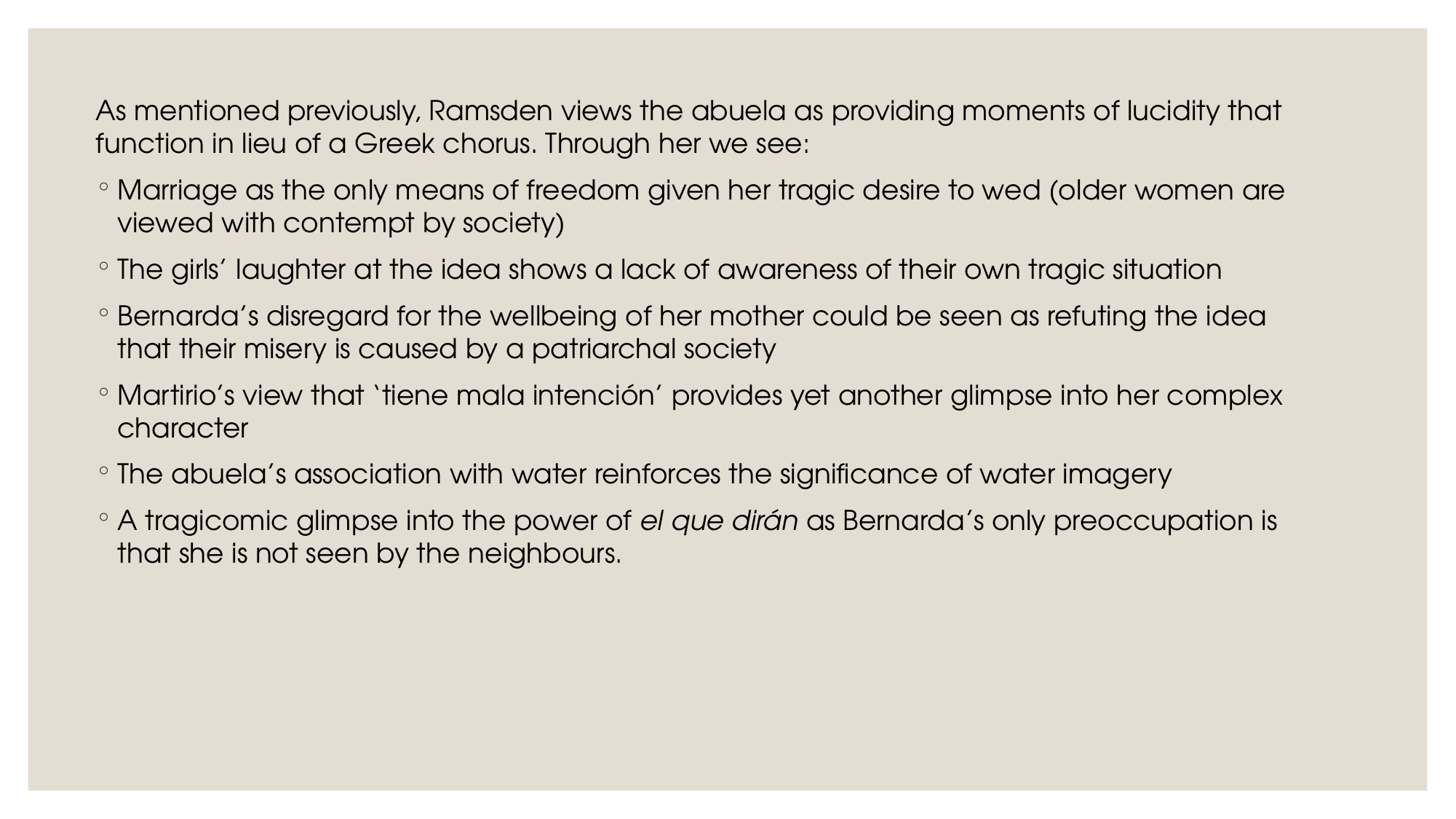

As mentioned previously, Ramsden views the abuela as providing moments of lucidity that function in lieu of a Greek chorus. Through her we see:
Marriage as the only means of freedom given her tragic desire to wed (older women are viewed with contempt by society)
The girls’ laughter at the idea shows a lack of awareness of their own tragic situation
Bernarda’s disregard for the wellbeing of her mother could be seen as refuting the idea that their misery is caused by a patriarchal society
Martirio’s view that ‘tiene mala intención’ provides yet another glimpse into her complex character
The abuela’s association with water reinforces the significance of water imagery
A tragicomic glimpse into the power of el que dirán as Bernarda’s only preoccupation is that she is not seen by the neighbours.